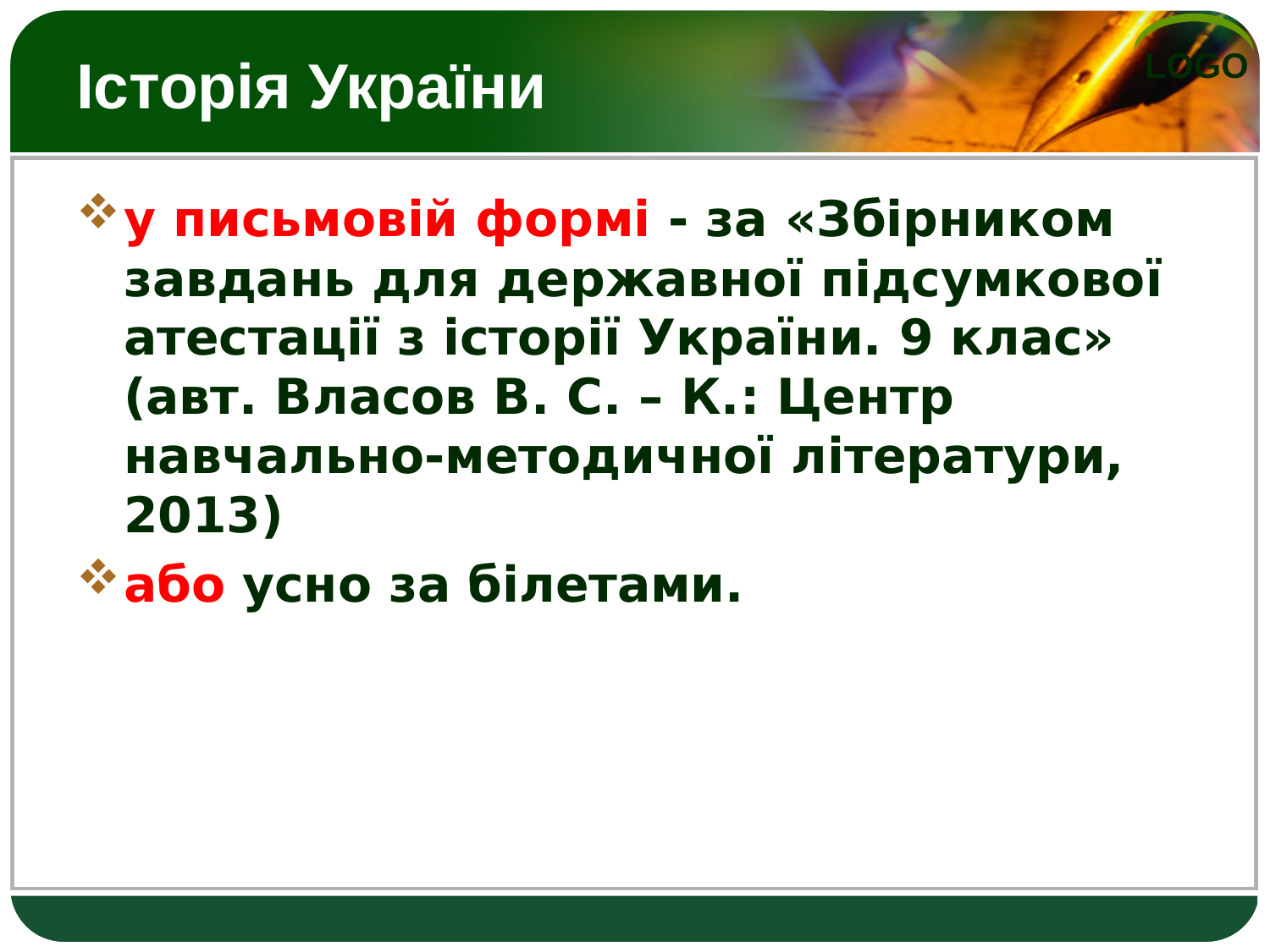

# Історія України
у письмовій формі - за «Збірником завдань для державної підсумкової атестації з історії України. 9 клас» (авт. Власов В. С. – К.: Центр навчально-методичної літератури, 2013)
або усно за білетами.